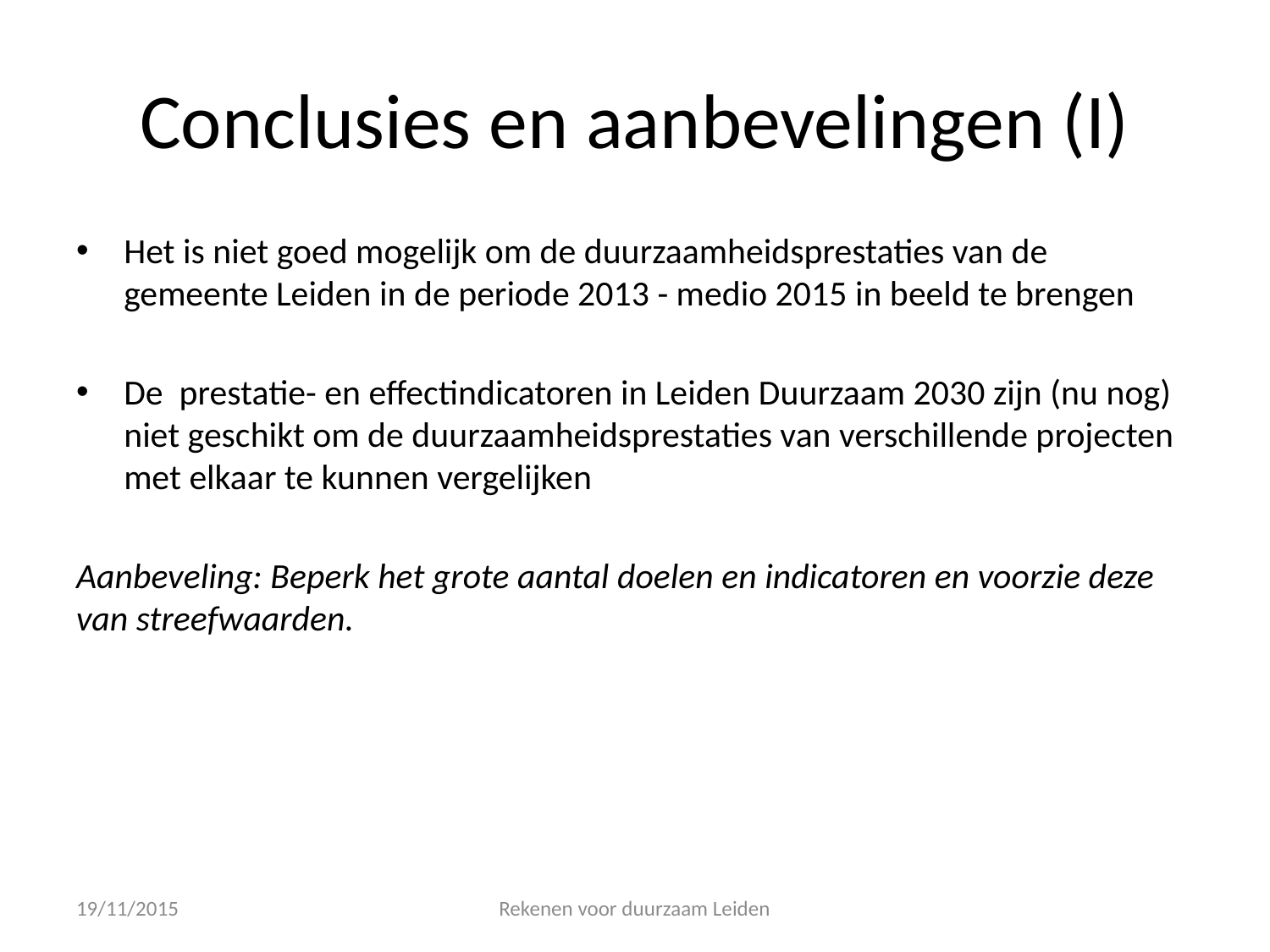

# Conclusies en aanbevelingen (I)
Het is niet goed mogelijk om de duurzaamheidsprestaties van de gemeente Leiden in de periode 2013 - medio 2015 in beeld te brengen

De  prestatie- en effectindicatoren in Leiden Duurzaam 2030 zijn (nu nog) niet geschikt om de duurzaamheidsprestaties van verschillende projecten met elkaar te kunnen vergelijken

Aanbeveling: Beperk het grote aantal doelen en indicatoren en voorzie deze van streefwaarden.
19/11/2015
Rekenen voor duurzaam Leiden